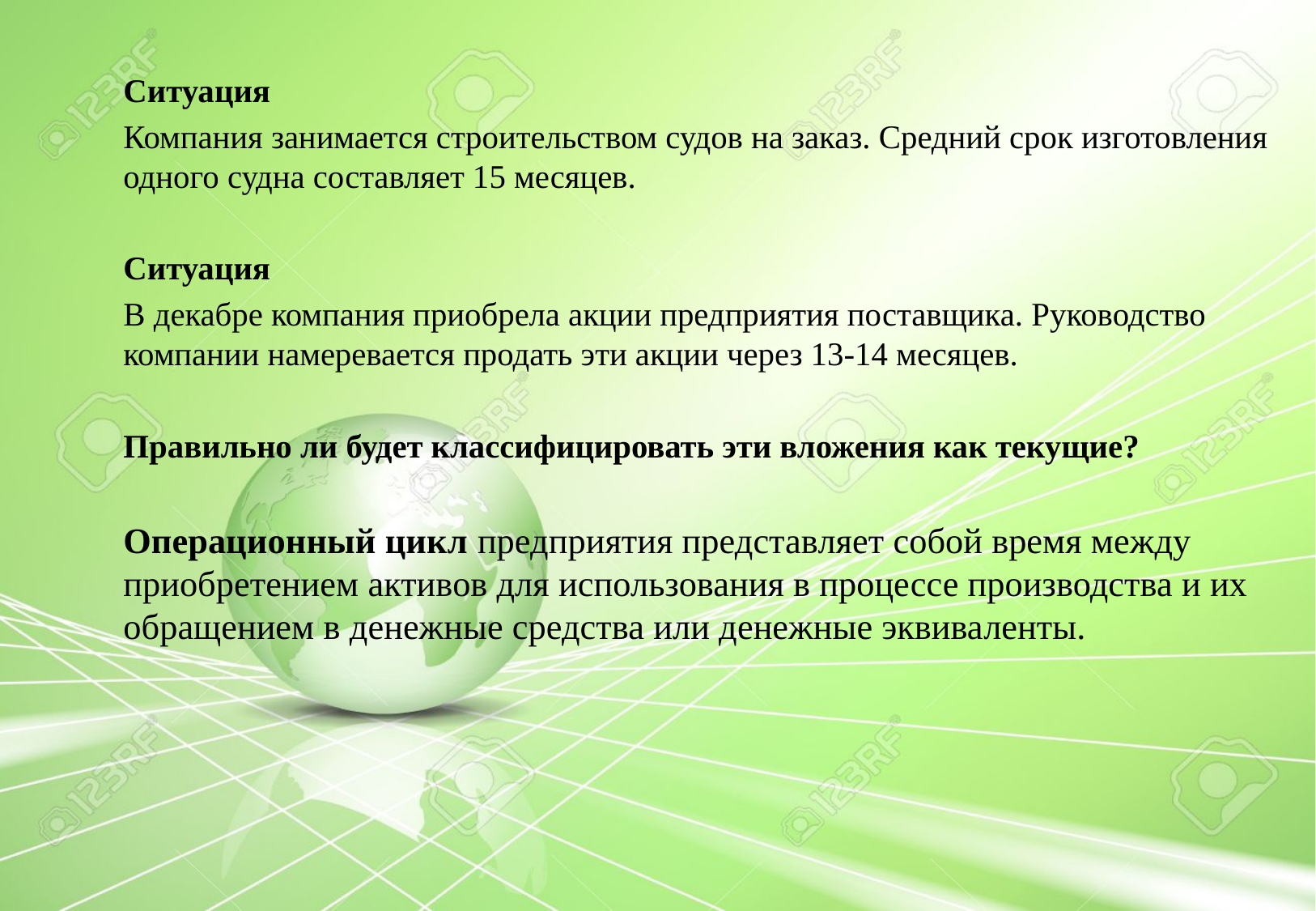

Ситуация
Компания занимается строительством судов на заказ. Средний срок изготовления одного судна составляет 15 месяцев.

Ситуация
В декабре компания приобрела акции предприятия поставщика. Руководство компании намеревается продать эти акции через 13-14 месяцев.

Правильно ли будет классифицировать эти вложения как текущие?

Операционный цикл предприятия представляет собой время между приобретением активов для использования в процессе производства и их обращением в денежные средства или денежные эквиваленты.